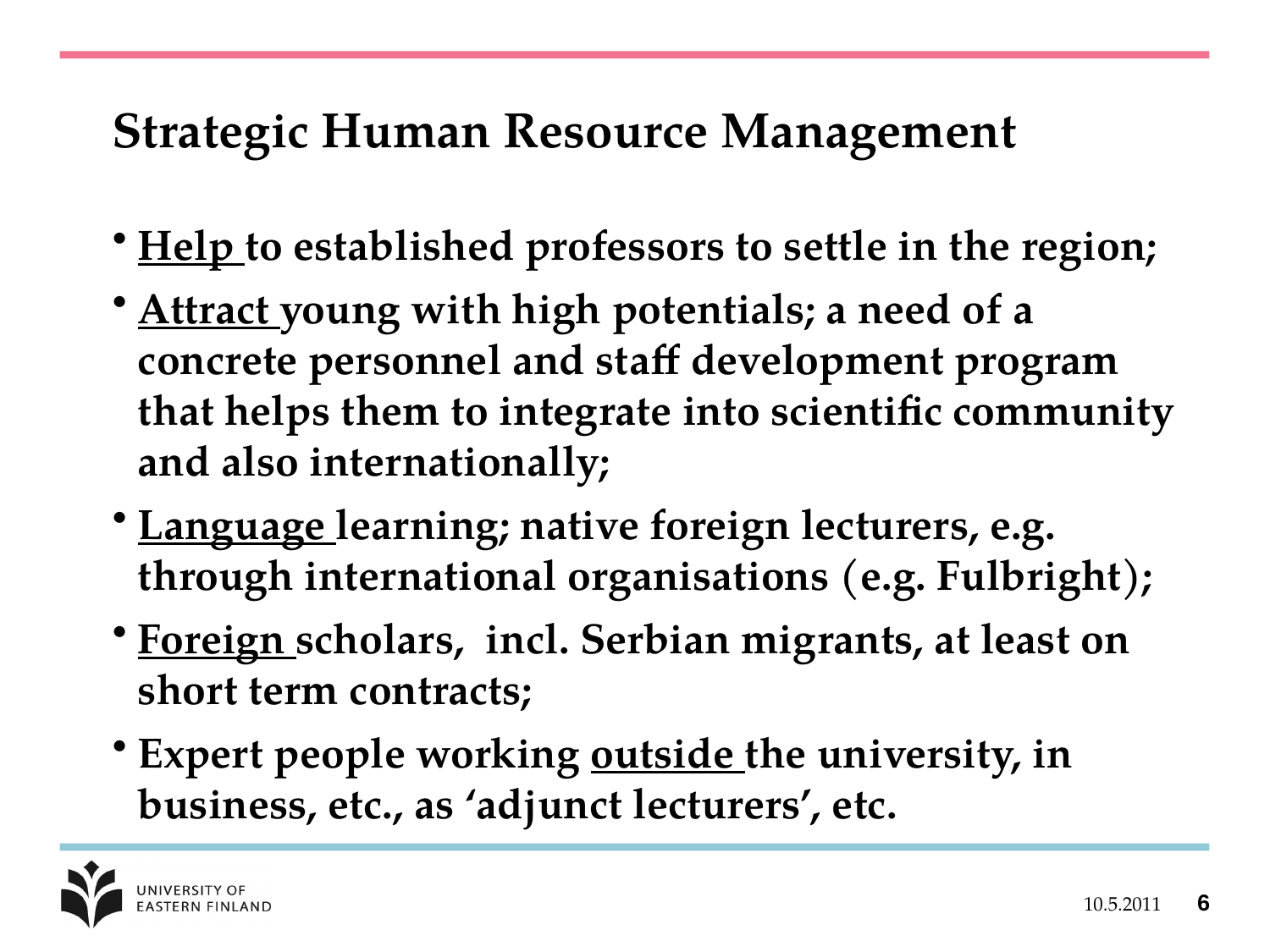

# Strategic Human Resource Management
Help to established professors to settle in the region;
Attract young with high potentials; a need of a concrete personnel and staff development program that helps them to integrate into scientific community and also internationally;
Language learning; native foreign lecturers, e.g. through international organisations (e.g. Fulbright);
Foreign scholars,  incl. Serbian migrants, at least on short term contracts;
Expert people working outside the university, in business, etc., as ‘adjunct lecturers’, etc.
10.5.2011
6